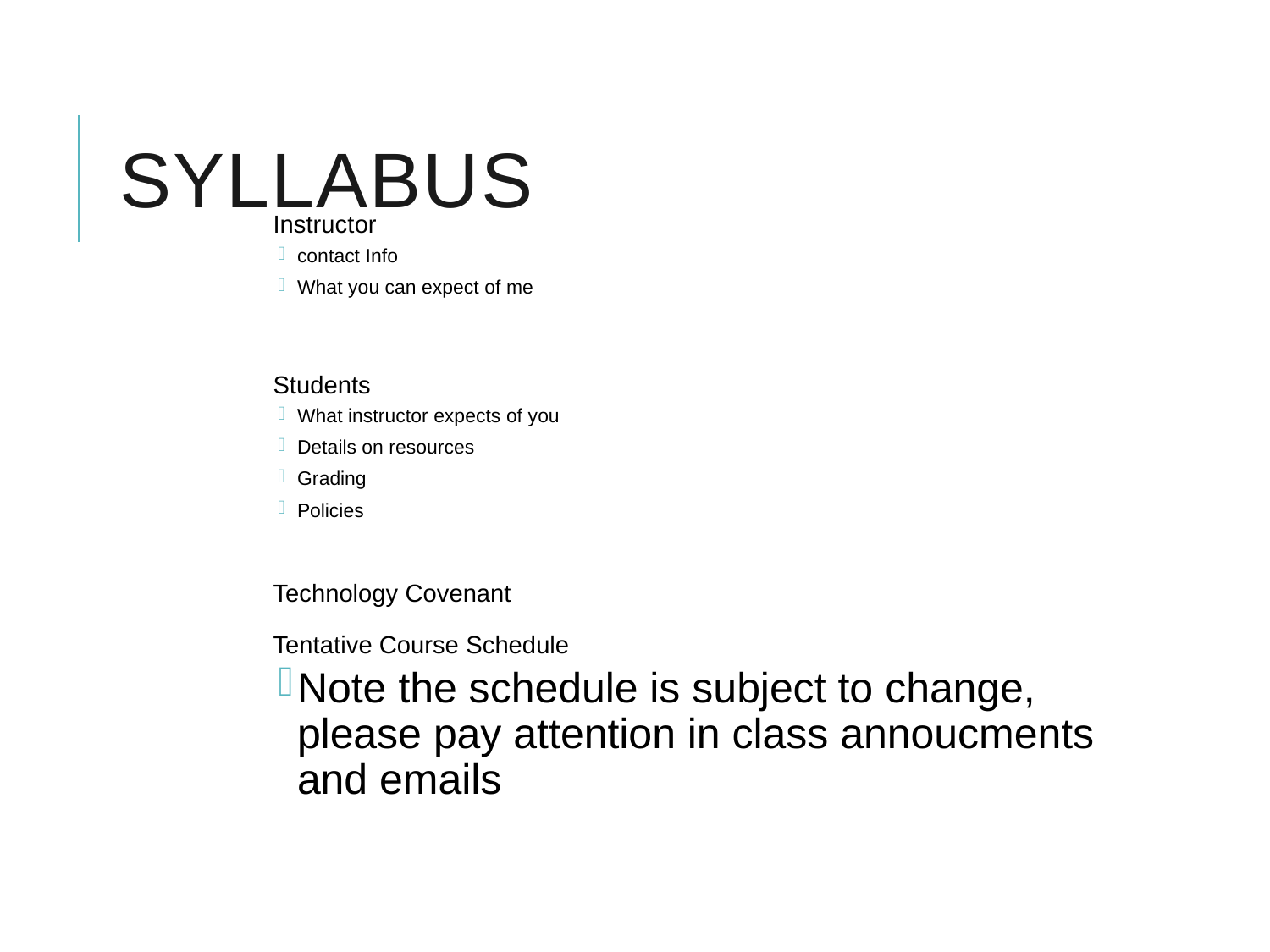

# Syllabus
Instructor
contact Info
What you can expect of me

Students
What instructor expects of you
Details on resources
Grading
Policies

Technology Covenant
Tentative Course Schedule
Note the schedule is subject to change, please pay attention in class annoucments and emails